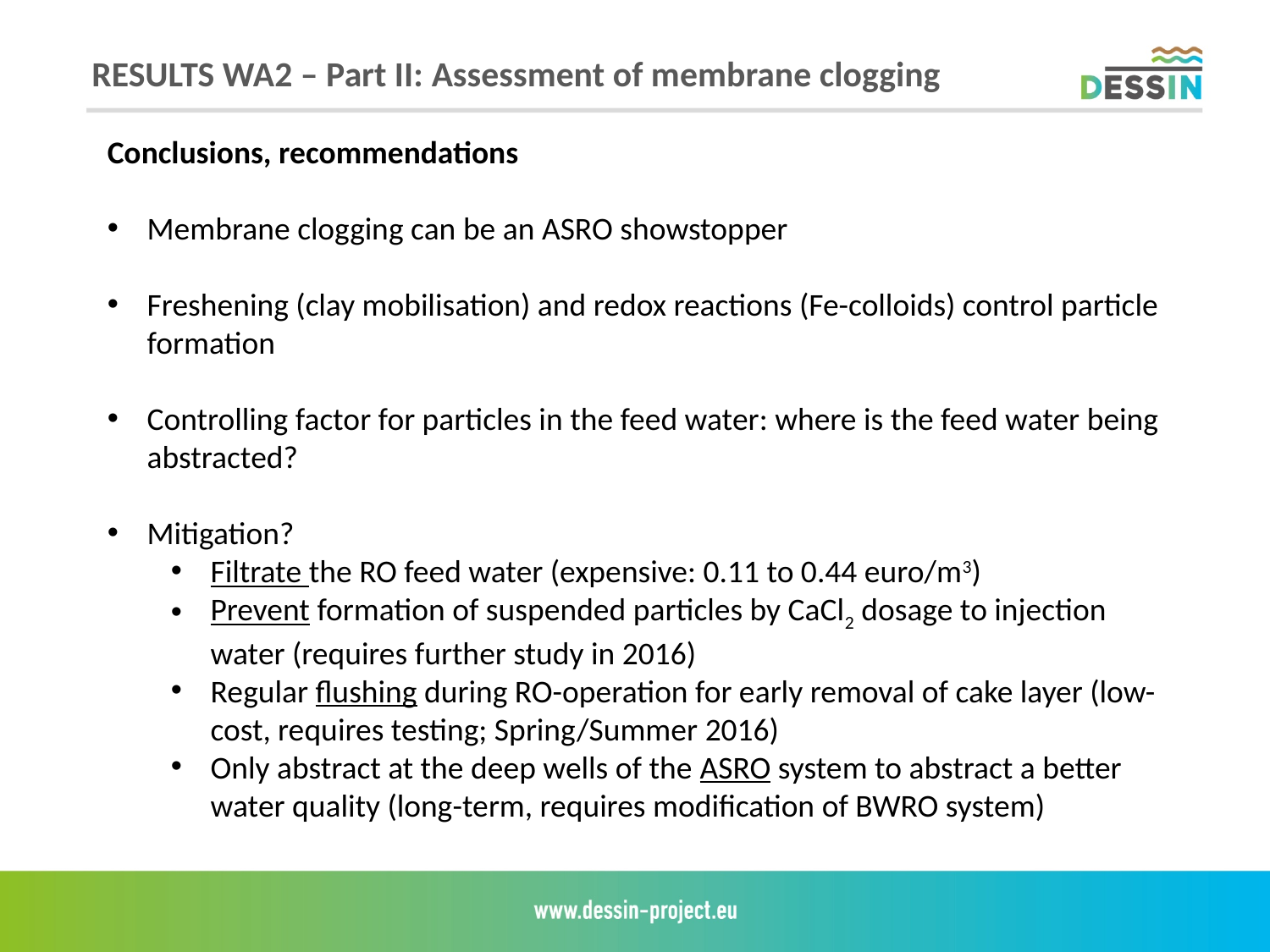

RESULTS WA2 – Part II: Assessment of membrane clogging
Conclusions, recommendations

Membrane clogging can be an ASRO showstopper

Freshening (clay mobilisation) and redox reactions (Fe-colloids) control particle formation

Controlling factor for particles in the feed water: where is the feed water being abstracted?

Mitigation?
Filtrate the RO feed water (expensive: 0.11 to 0.44 euro/m3)
Prevent formation of suspended particles by CaCl2 dosage to injection water (requires further study in 2016)
Regular flushing during RO-operation for early removal of cake layer (low-cost, requires testing; Spring/Summer 2016)
Only abstract at the deep wells of the ASRO system to abstract a better water quality (long-term, requires modification of BWRO system)